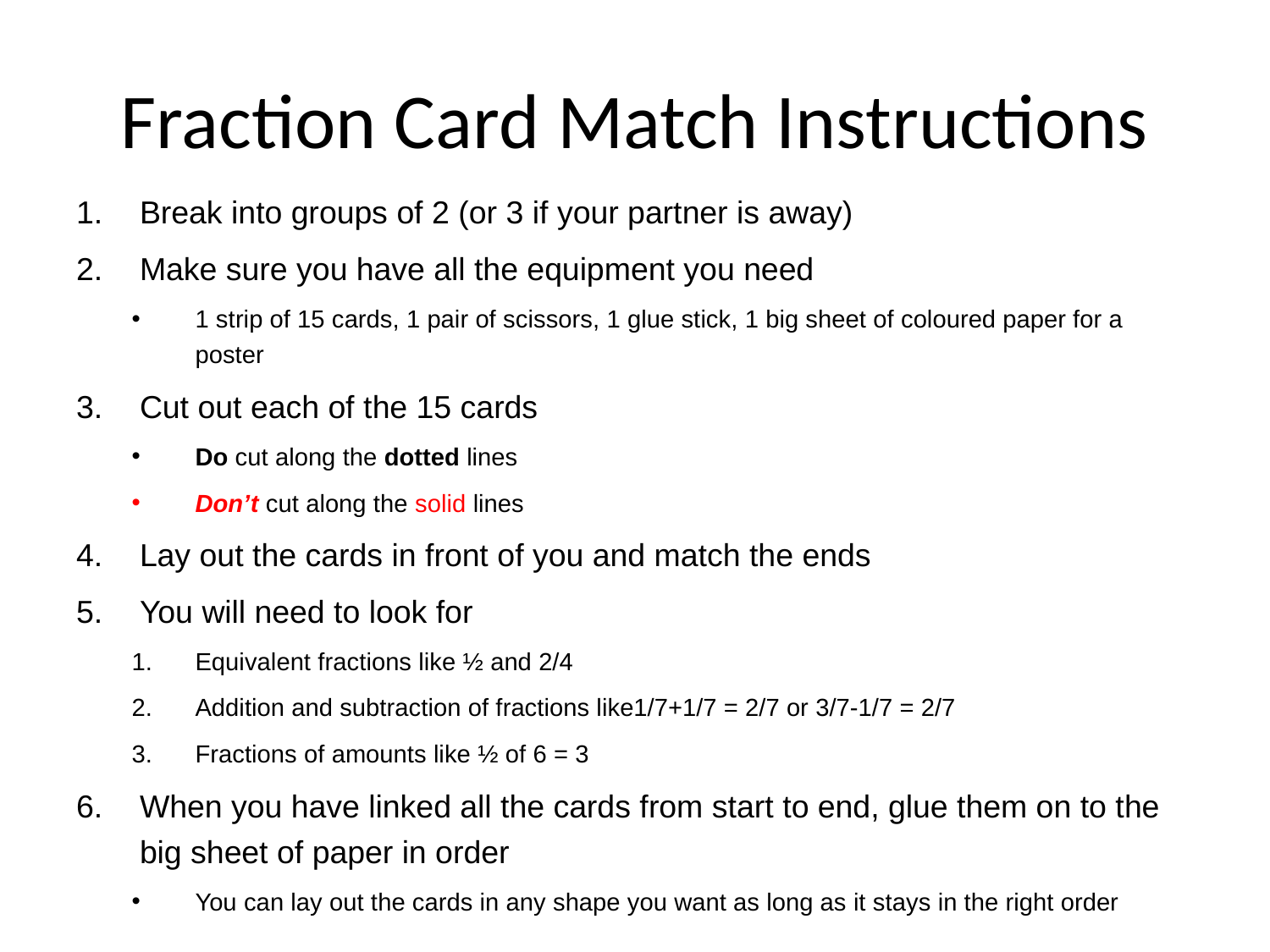

# Fraction Card Match Instructions
Break into groups of 2 (or 3 if your partner is away)
Make sure you have all the equipment you need
1 strip of 15 cards, 1 pair of scissors, 1 glue stick, 1 big sheet of coloured paper for a poster
Cut out each of the 15 cards
Do cut along the dotted lines
Don’t cut along the solid lines
Lay out the cards in front of you and match the ends
You will need to look for
Equivalent fractions like ½ and 2/4
Addition and subtraction of fractions like1/7+1/7 = 2/7 or 3/7-1/7 = 2/7
Fractions of amounts like ½ of 6 = 3
When you have linked all the cards from start to end, glue them on to the big sheet of paper in order
You can lay out the cards in any shape you want as long as it stays in the right order